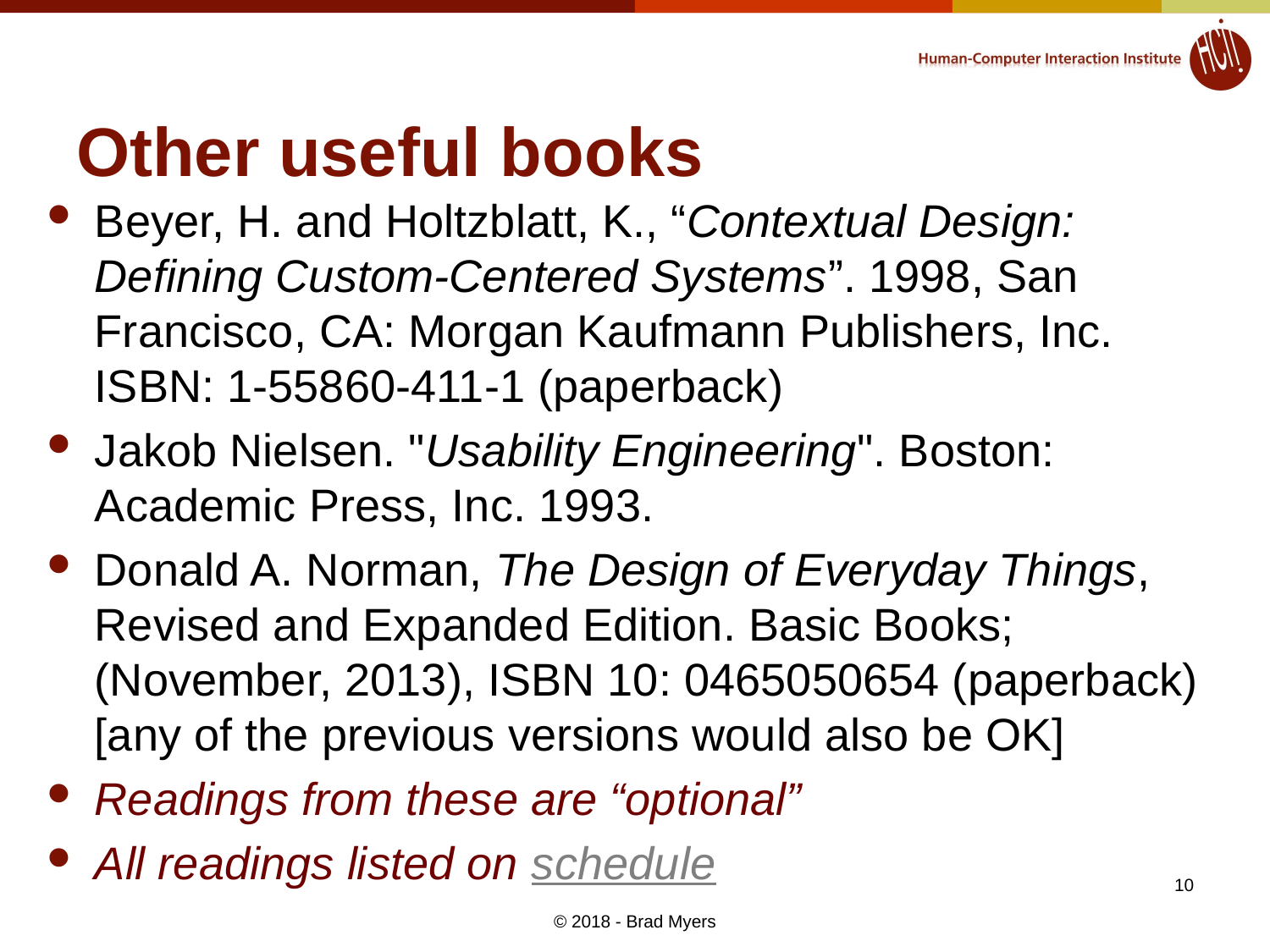

# Other useful books
Beyer, H. and Holtzblatt, K., “Contextual Design: Defining Custom-Centered Systems”. 1998, San Francisco, CA: Morgan Kaufmann Publishers, Inc. ISBN: 1-55860-411-1 (paperback)
Jakob Nielsen. "Usability Engineering". Boston: Academic Press, Inc. 1993.
Donald A. Norman, The Design of Everyday Things, Revised and Expanded Edition. Basic Books; (November, 2013), ISBN 10: 0465050654 (paperback) [any of the previous versions would also be OK]
Readings from these are “optional”
All readings listed on schedule
10
© 2018 - Brad Myers